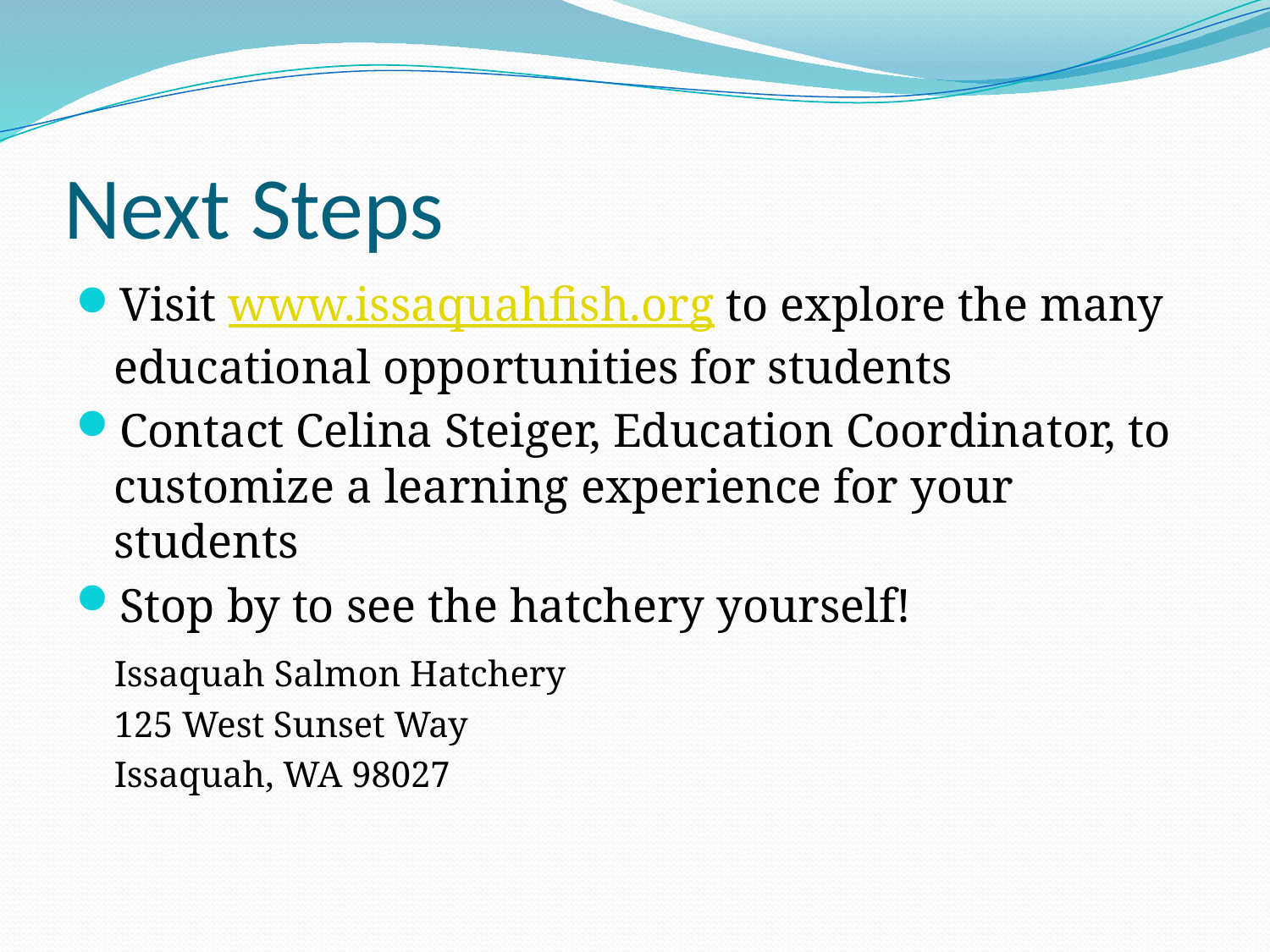

# Next Steps
Visit www.issaquahfish.org to explore the many educational opportunities for students
Contact Celina Steiger, Education Coordinator, to customize a learning experience for your students
Stop by to see the hatchery yourself!
	Issaquah Salmon Hatchery
	125 West Sunset Way
	Issaquah, WA 98027